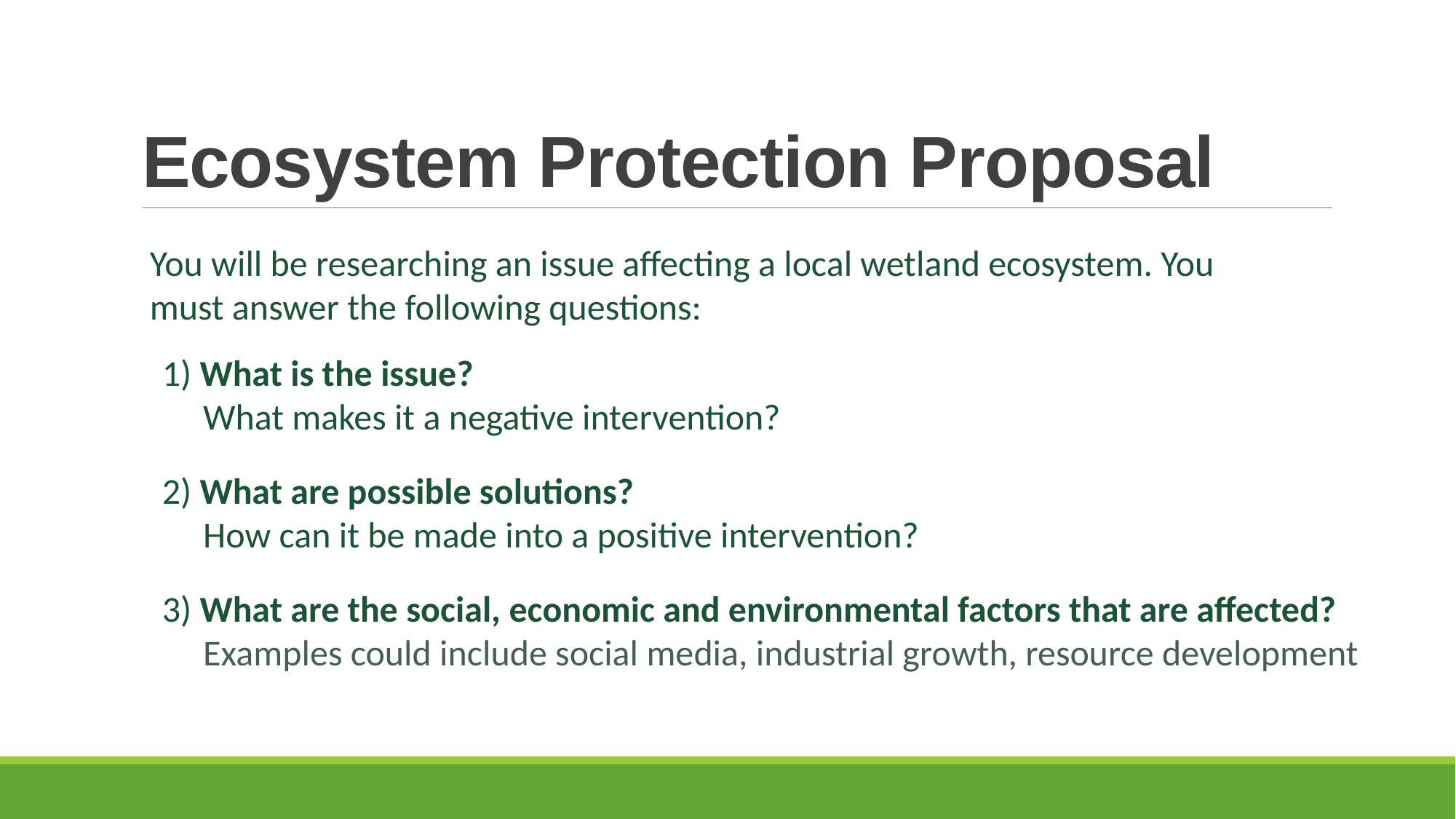

# Ecosystem Protection Proposal
You will be researching an issue affecting a local wetland ecosystem. You must answer the following questions:
1) What is the issue?
     What makes it a negative intervention?
2) What are possible solutions?
     How can it be made into a positive intervention?
3) What are the social, economic and environmental factors that are affected?
     Examples could include social media, industrial growth, resource development